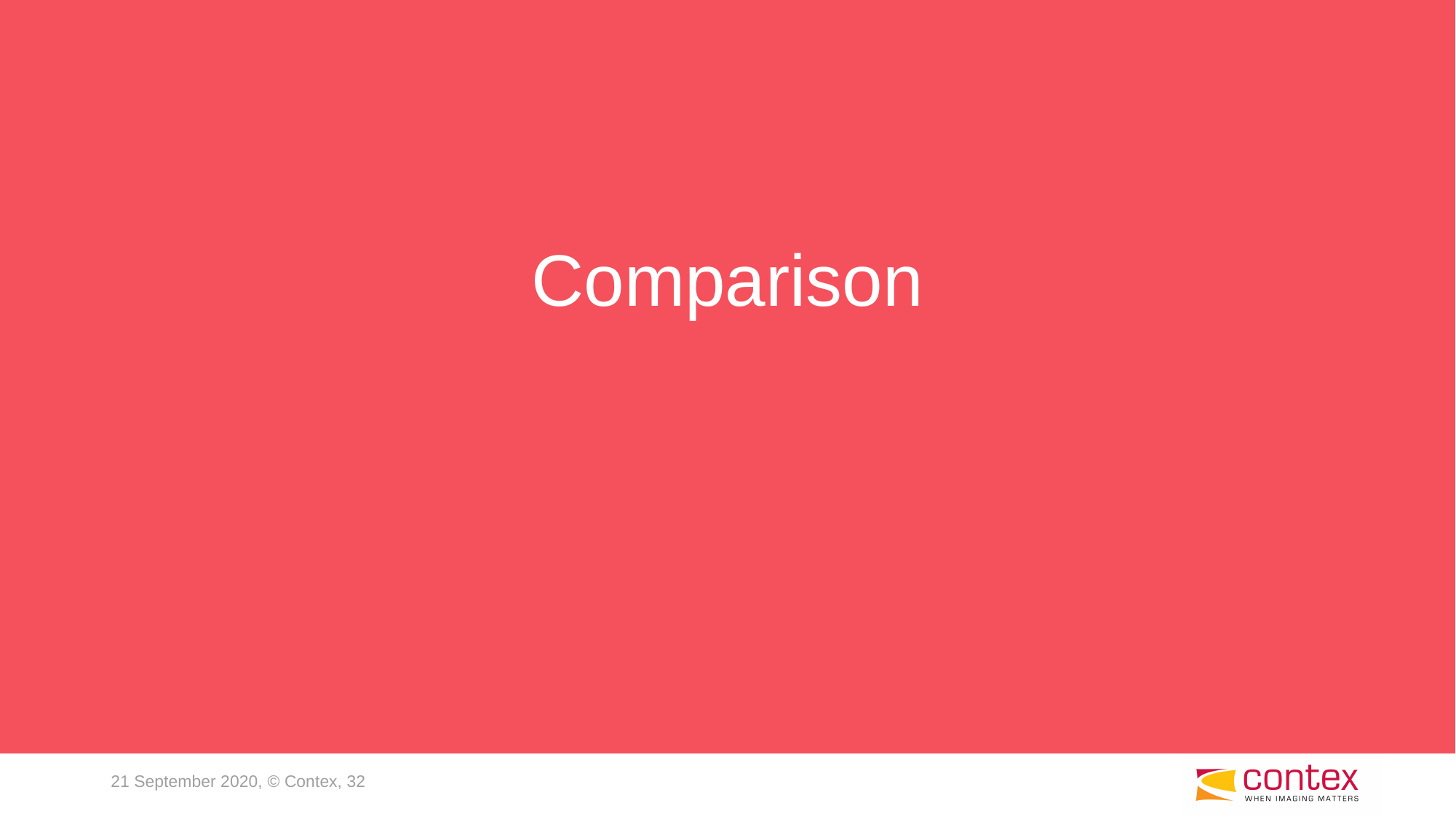

Comparison
21 September 2020, © Contex, 32